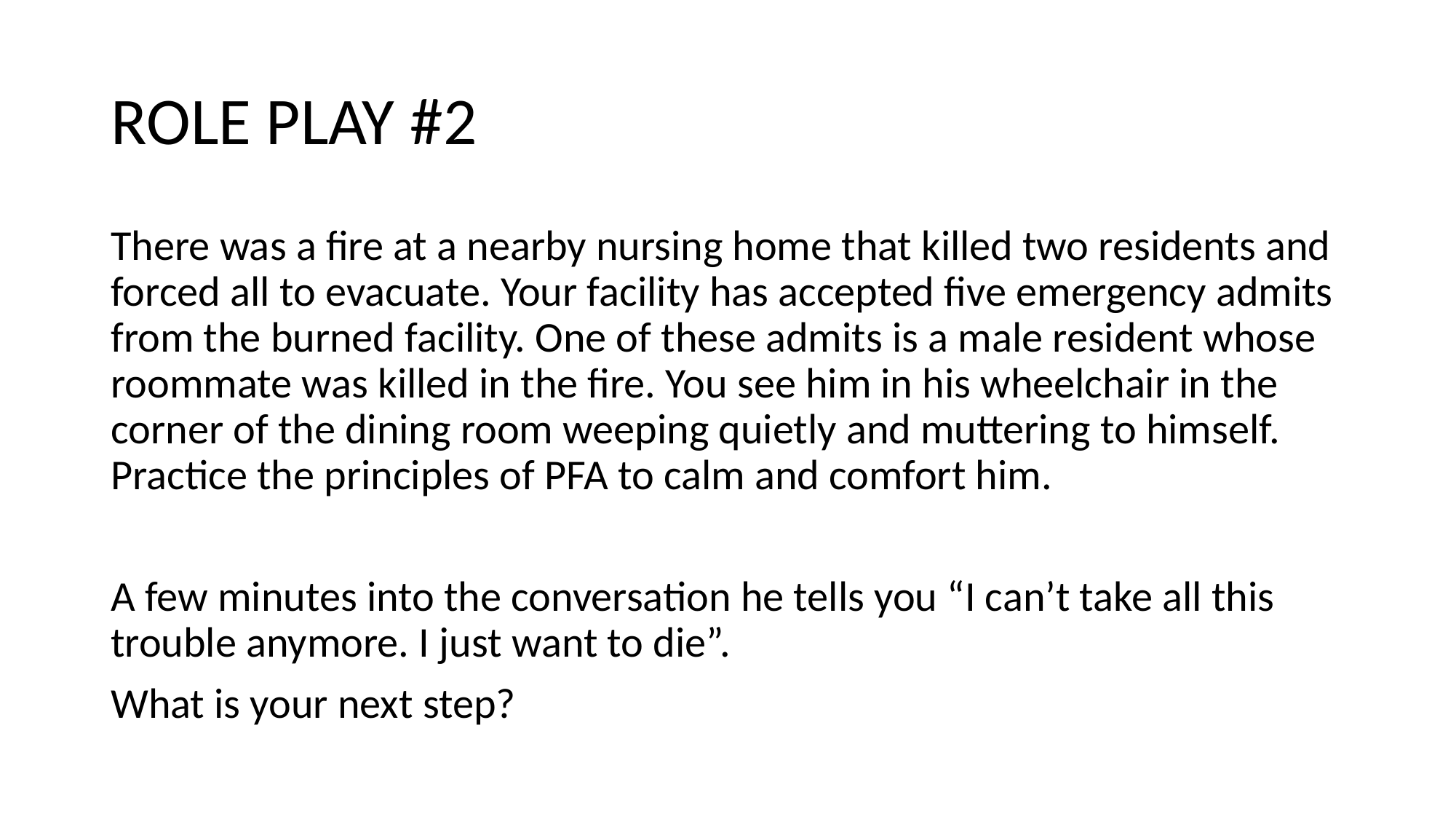

# ROLE PLAY #2
There was a fire at a nearby nursing home that killed two residents and forced all to evacuate. Your facility has accepted five emergency admits from the burned facility. One of these admits is a male resident whose roommate was killed in the fire. You see him in his wheelchair in the corner of the dining room weeping quietly and muttering to himself. Practice the principles of PFA to calm and comfort him.

A few minutes into the conversation he tells you “I can’t take all this trouble anymore. I just want to die”.
What is your next step?